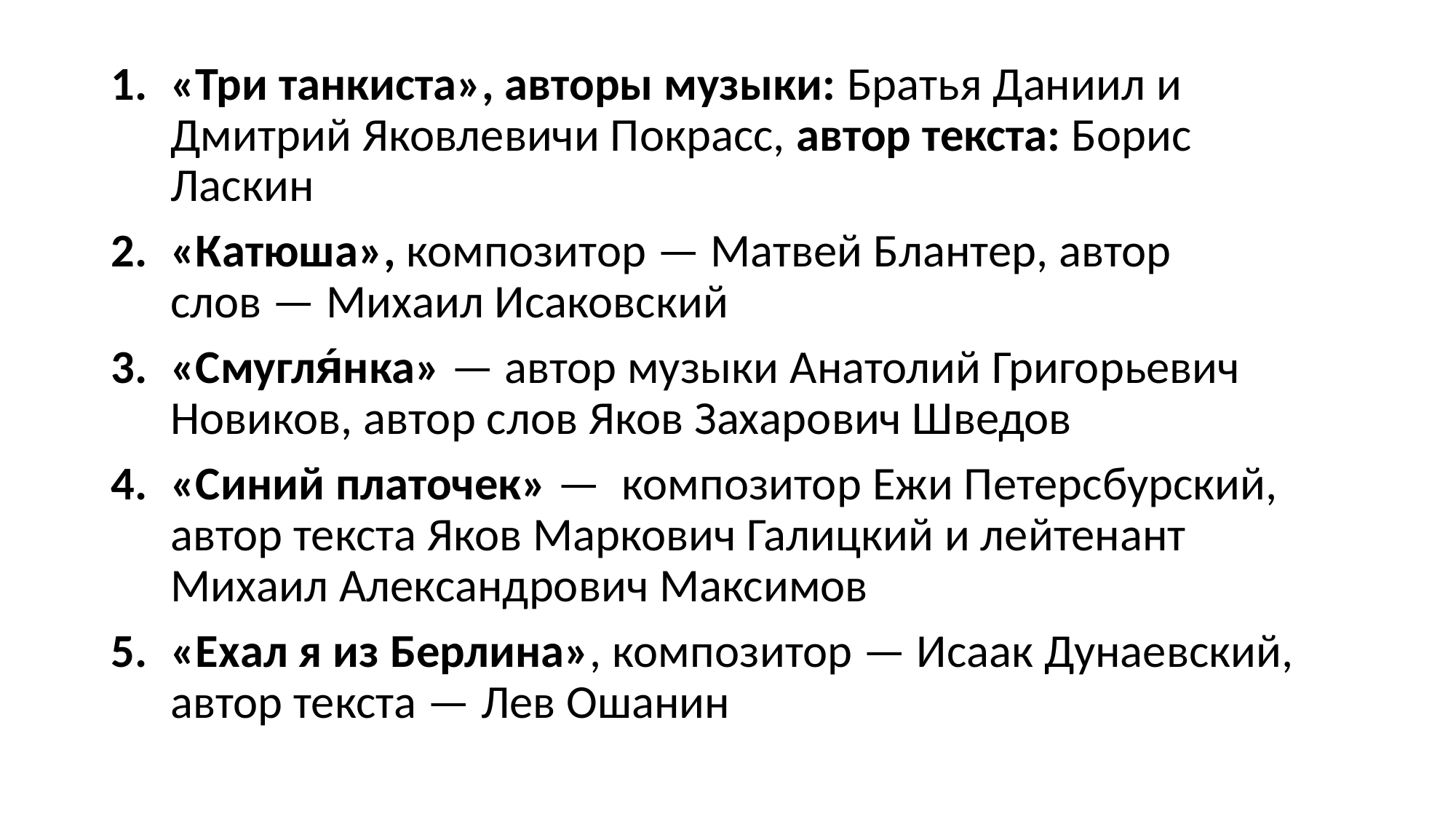

«Три танкиста», авторы музыки: Братья Даниил и Дмитрий Яковлевичи Покрасс, автор текста: Борис Ласкин
«Катюша», композитор — Матвей Блантер, автор слов — Михаил Исаковский
«Смугля́нка» — автор музыки Анатолий Григорьевич Новиков, автор слов Яков Захарович Шведов
«Синий платочек» —  композитор Ежи Петерсбурский, автор текста Яков Маркович Галицкий и лейтенант Михаил Александрович Максимов
«Ехал я из Берлина», композитор — Исаак Дунаевский, автор текста — Лев Ошанин